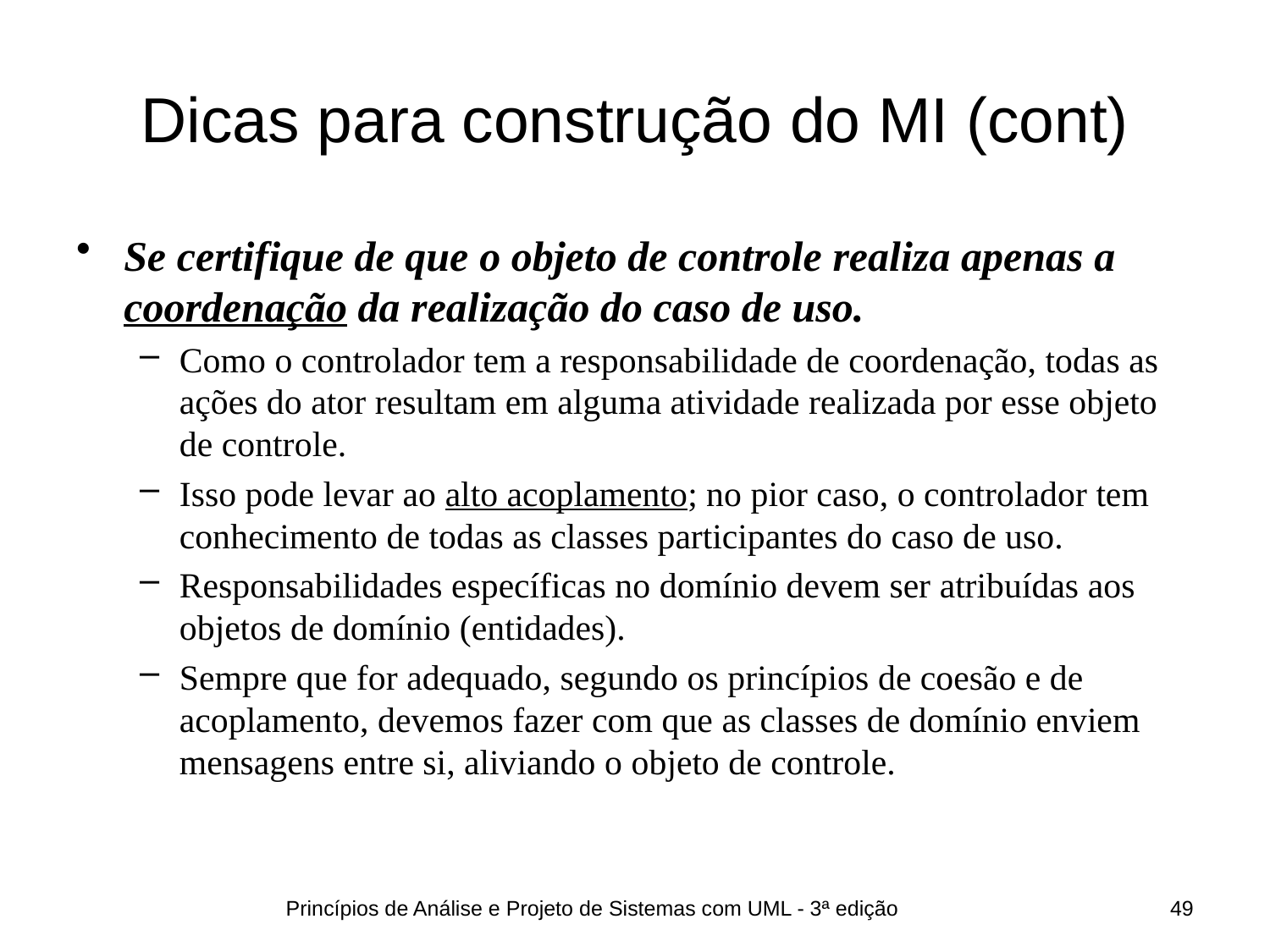

# Dicas para construção do MI (cont)
Se certifique de que o objeto de controle realiza apenas a coordenação da realização do caso de uso.
Como o controlador tem a responsabilidade de coordenação, todas as ações do ator resultam em alguma atividade realizada por esse objeto de controle.
Isso pode levar ao alto acoplamento; no pior caso, o controlador tem conhecimento de todas as classes participantes do caso de uso.
Responsabilidades específicas no domínio devem ser atribuídas aos objetos de domínio (entidades).
Sempre que for adequado, segundo os princípios de coesão e de acoplamento, devemos fazer com que as classes de domínio enviem mensagens entre si, aliviando o objeto de controle.
Princípios de Análise e Projeto de Sistemas com UML - 3ª edição
49